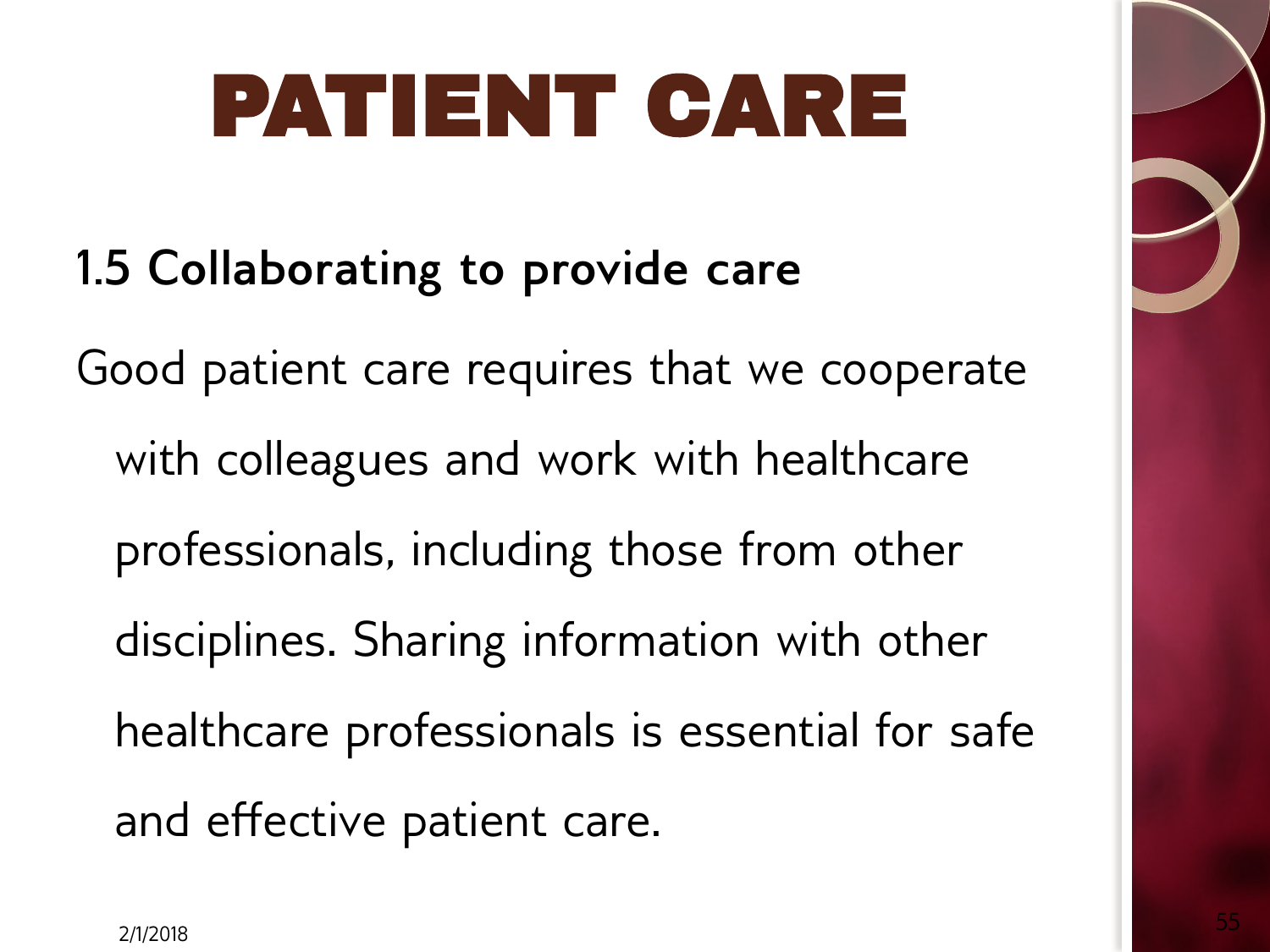

# PATIENT CARE
1.5 Collaborating to provide care
Good patient care requires that we cooperate with colleagues and work with healthcare professionals, including those from other disciplines. Sharing information with other healthcare professionals is essential for safe and effective patient care.
55
2/1/2018